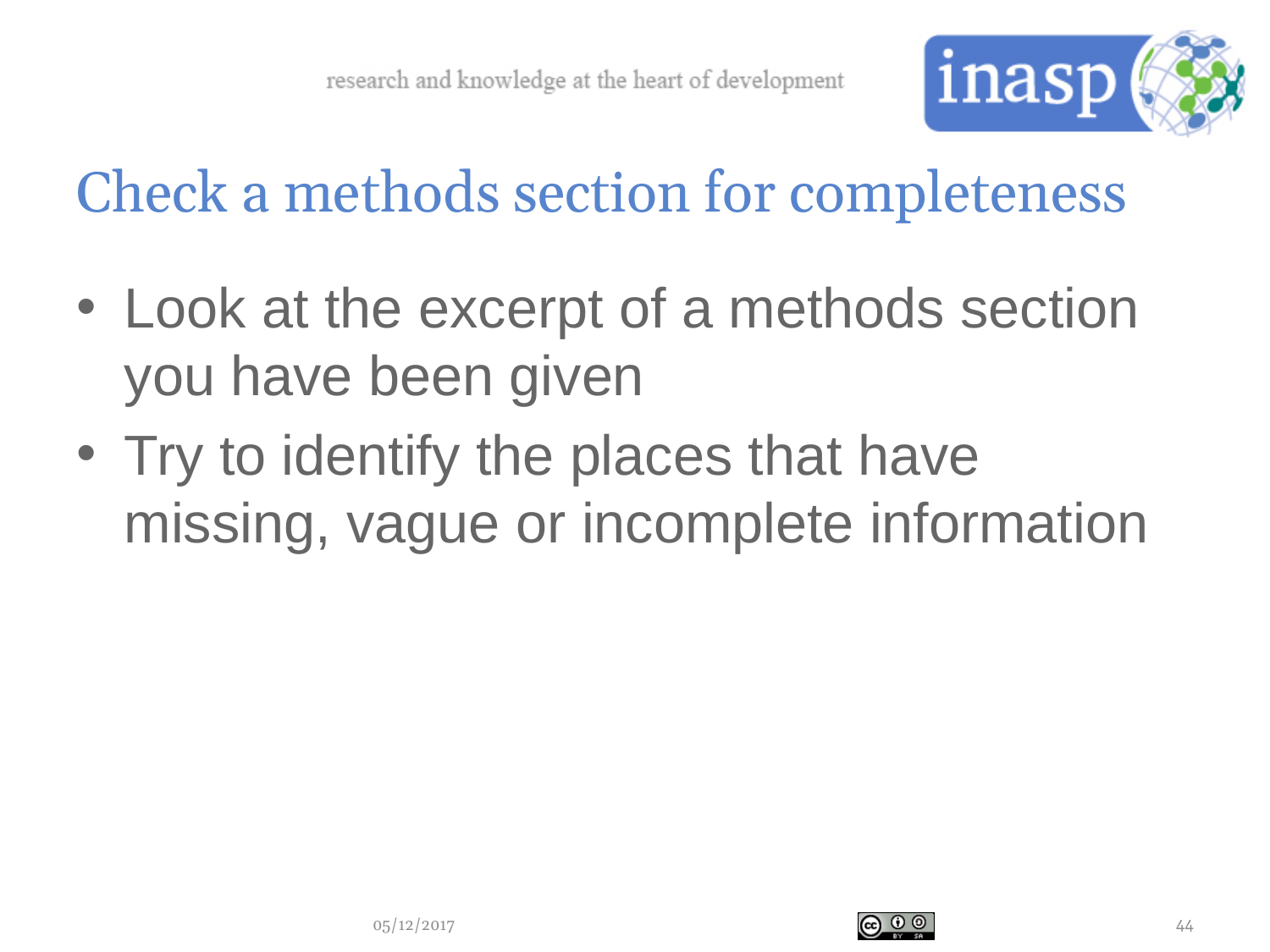

# Check a methods section for completeness
Look at the excerpt of a methods section you have been given
Try to identify the places that have missing, vague or incomplete information
05/12/2017

44